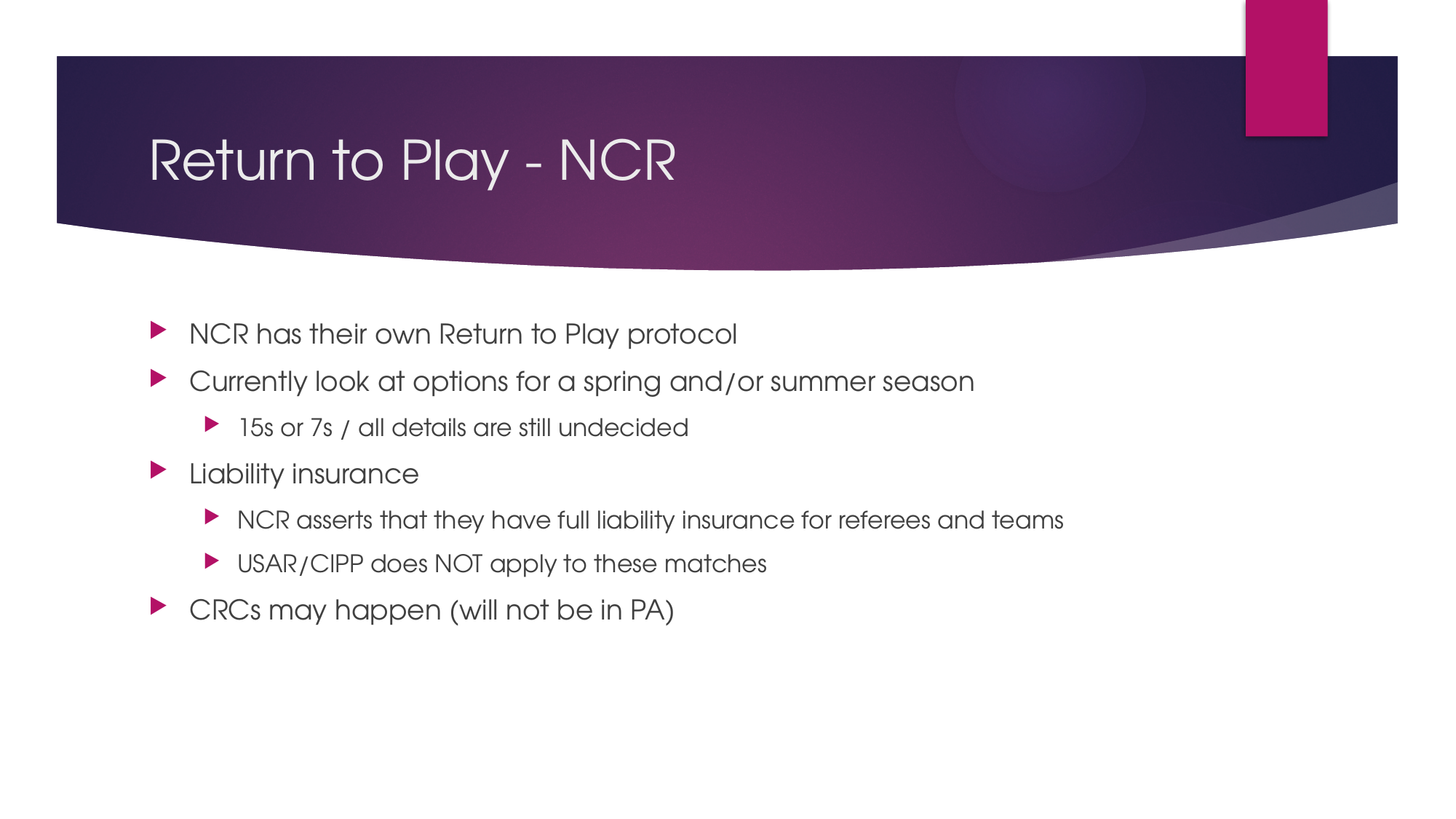

# Return to Play - NCR
NCR has their own Return to Play protocol
Currently look at options for a spring and/or summer season
15s or 7s / all details are still undecided
Liability insurance
NCR asserts that they have full liability insurance for referees and teams
USAR/CIPP does NOT apply to these matches
CRCs may happen (will not be in PA)